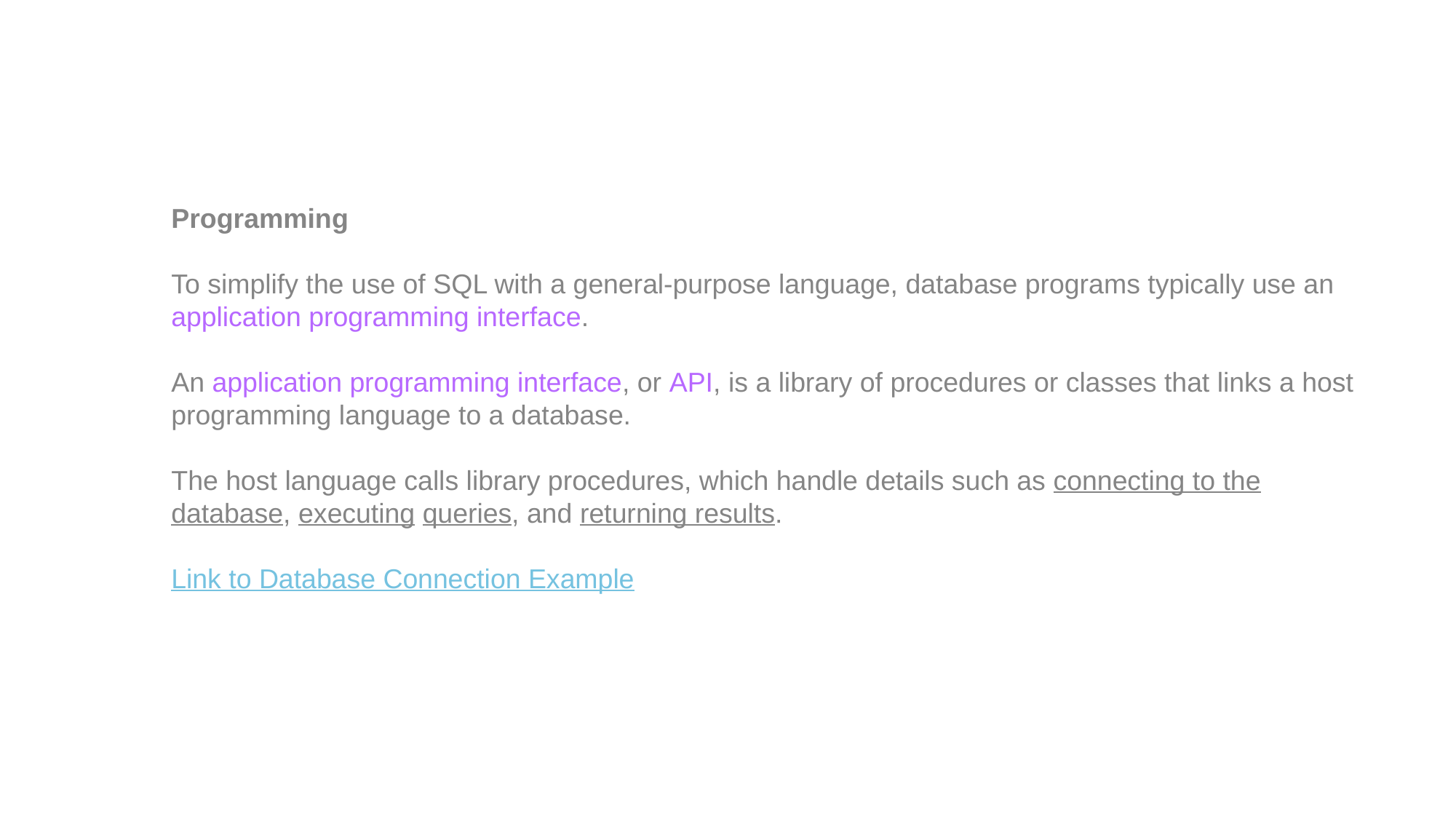

Programming

To simplify the use of SQL with a general-purpose language, database programs typically use an application programming interface.

An application programming interface, or API, is a library of procedures or classes that links a host programming language to a database.

The host language calls library procedures, which handle details such as connecting to the database, executing queries, and returning results.

Link to Database Connection Example